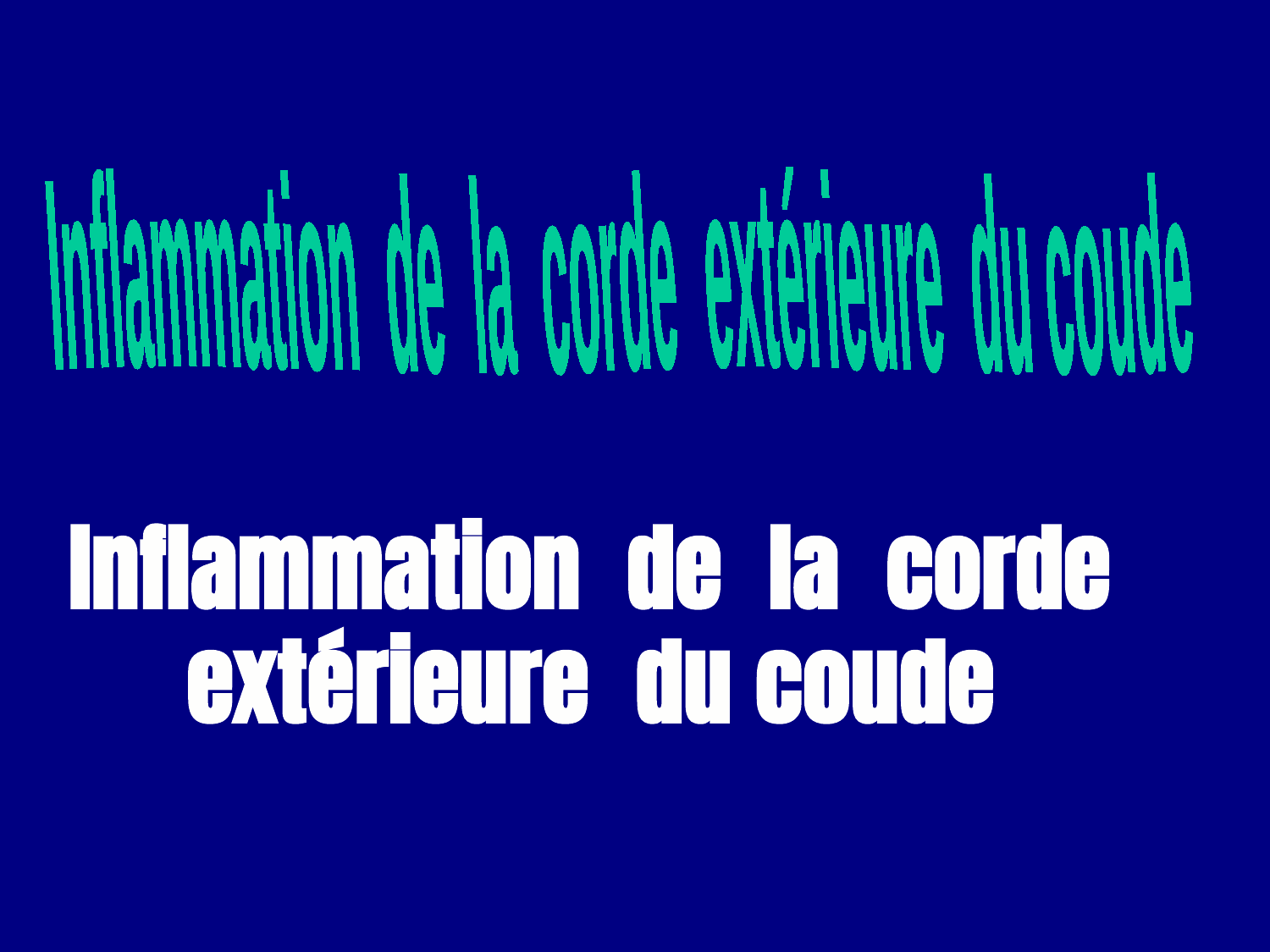

Inflammation  de  la  corde  extérieure  du coude
Inflammation  de  la  corde  extérieure  du coude